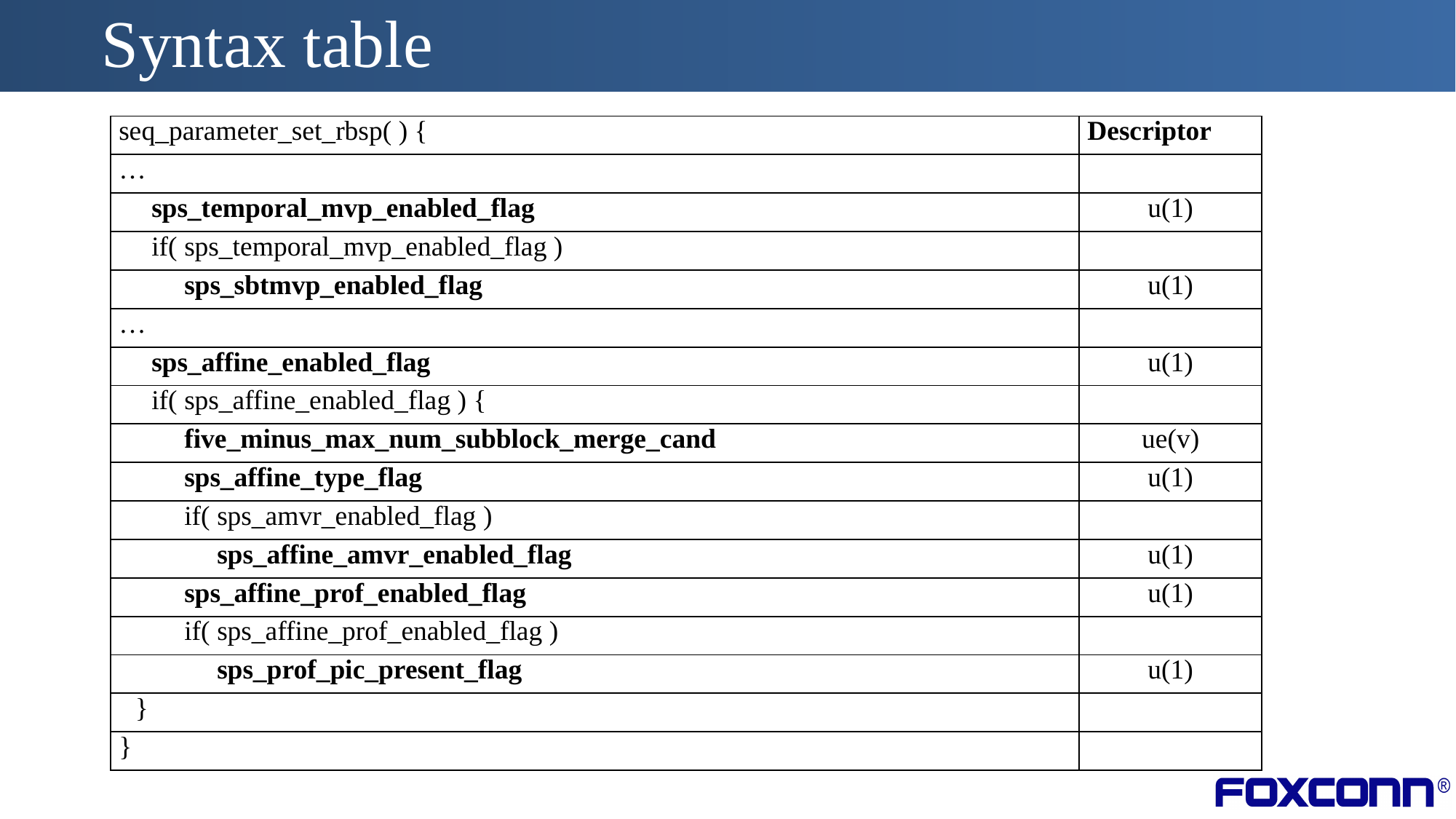

# Syntax table
| seq\_parameter\_set\_rbsp( ) { | Descriptor |
| --- | --- |
| … |  |
| sps\_temporal\_mvp\_enabled\_flag | u(1) |
| if( sps\_temporal\_mvp\_enabled\_flag ) |  |
| sps\_sbtmvp\_enabled\_flag | u(1) |
| … |  |
| sps\_affine\_enabled\_flag | u(1) |
| if( sps\_affine\_enabled\_flag ) { |  |
| five\_minus\_max\_num\_subblock\_merge\_cand | ue(v) |
| sps\_affine\_type\_flag | u(1) |
| if( sps\_amvr\_enabled\_flag ) |  |
| sps\_affine\_amvr\_enabled\_flag | u(1) |
| sps\_affine\_prof\_enabled\_flag | u(1) |
| if( sps\_affine\_prof\_enabled\_flag ) |  |
| sps\_prof\_pic\_present\_flag | u(1) |
| } |  |
| } |  |